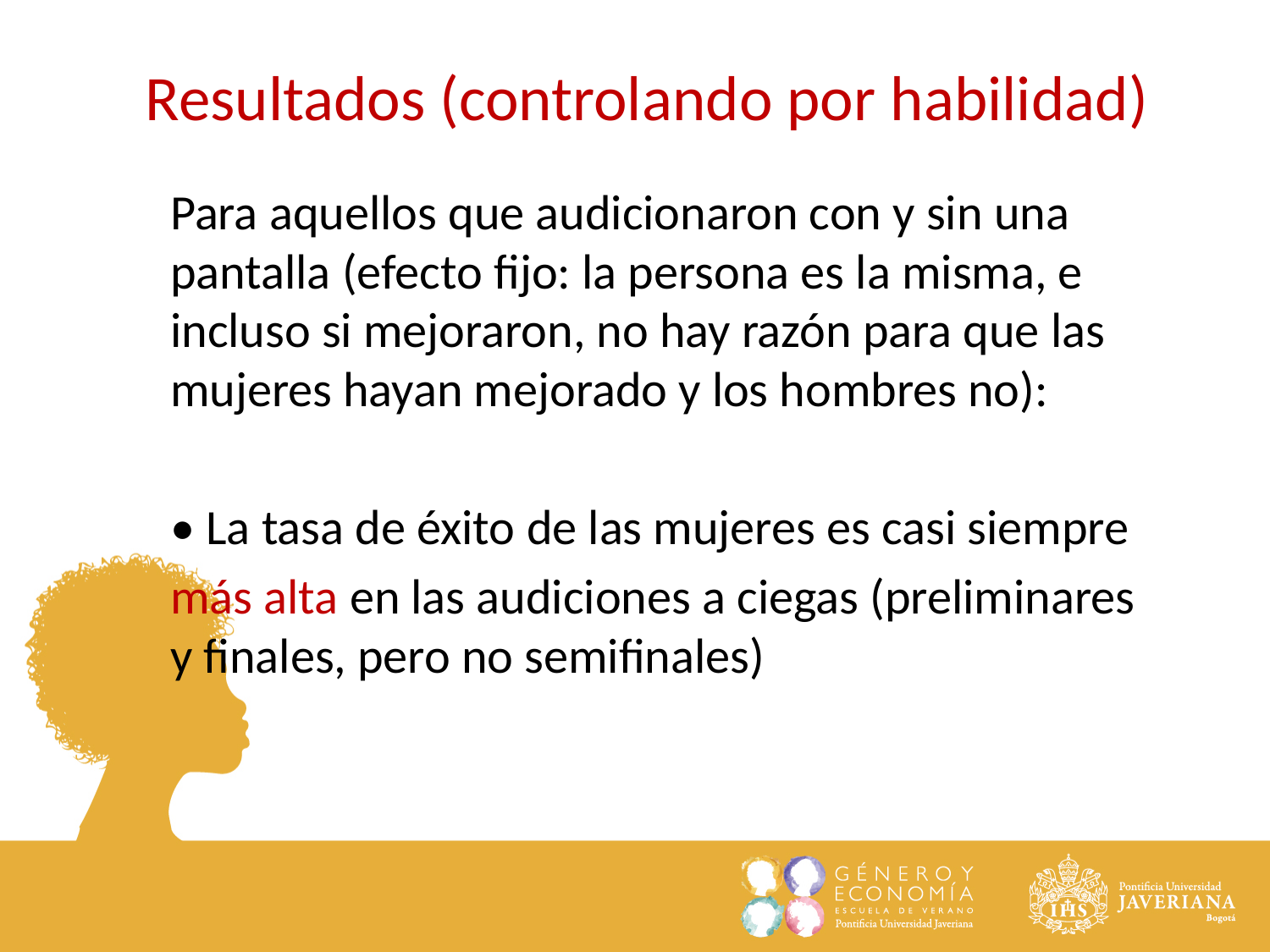

Resultados (controlando por habilidad)
Para aquellos que audicionaron con y sin una pantalla (efecto fijo: la persona es la misma, e incluso si mejoraron, no hay razón para que las mujeres hayan mejorado y los hombres no):

• La tasa de éxito de las mujeres es casi siempre
más alta en las audiciones a ciegas (preliminares y finales, pero no semifinales)